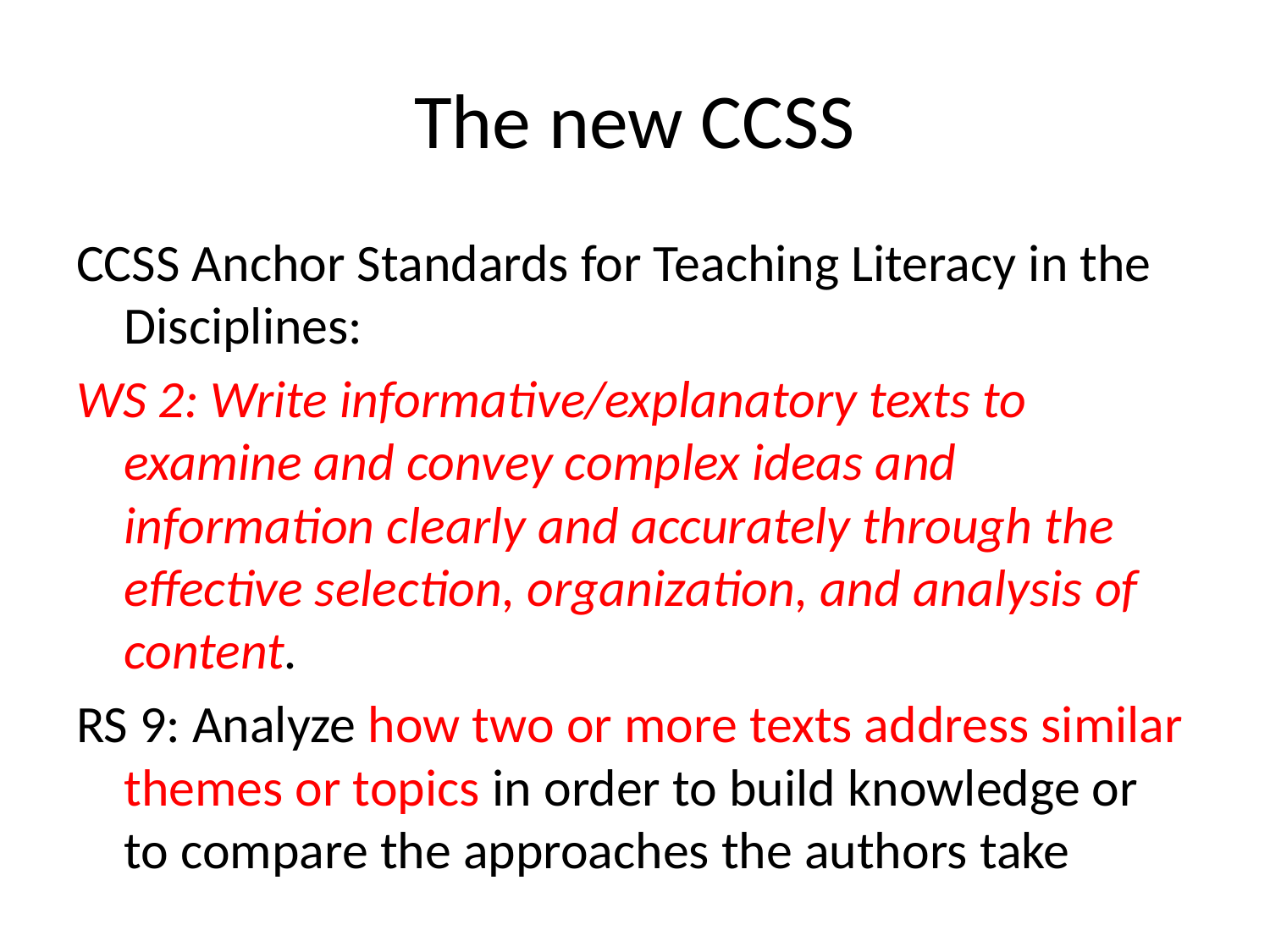

# The new CCSS
CCSS Anchor Standards for Teaching Literacy in the Disciplines:
WS 2: Write informative/explanatory texts to examine and convey complex ideas and information clearly and accurately through the effective selection, organization, and analysis of content.
RS 9: Analyze how two or more texts address similar themes or topics in order to build knowledge or to compare the approaches the authors take